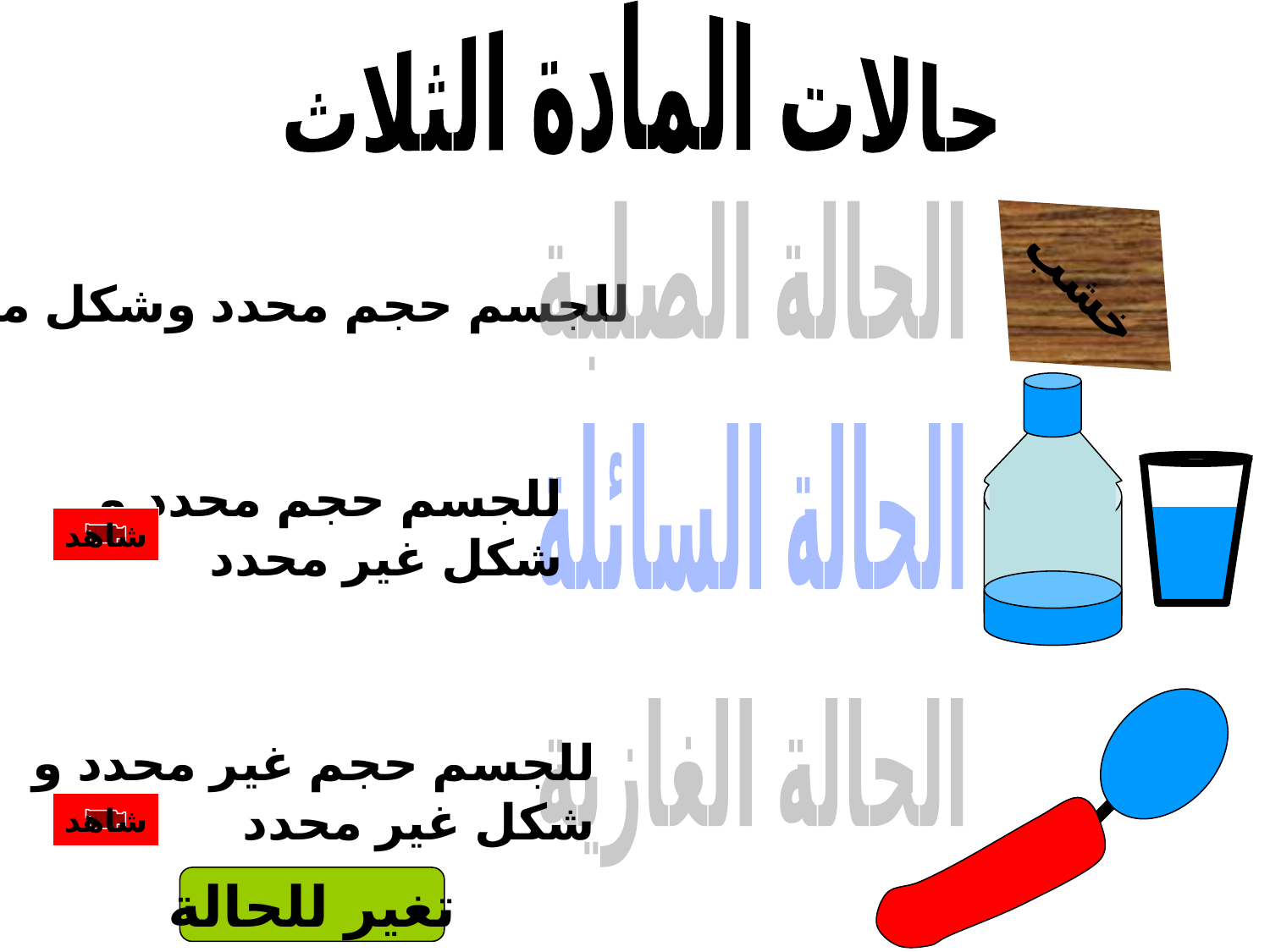

حالات المادة الثلاث
خشب
الحالة الصلبة
للجسم حجم محدد وشكل محدد

الحالة السائلة

للجسم حجم محدد و
شكل غير محدد

شاهد

الحالة الغازية

للجسم حجم غير محدد و
شكل غير محدد
شاهد

تغير للحالة